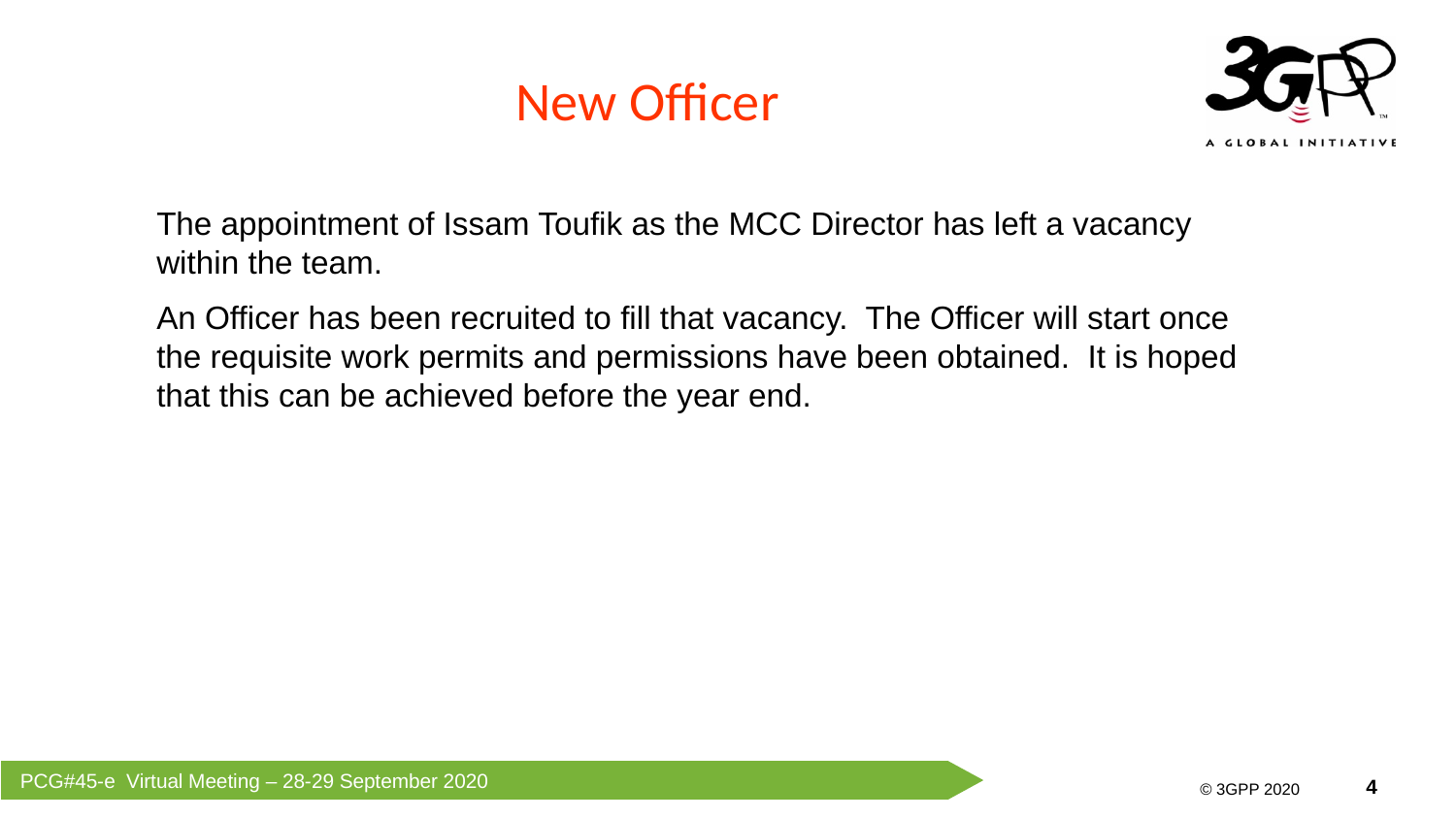

# New Officer
The appointment of Issam Toufik as the MCC Director has left a vacancy within the team.
An Officer has been recruited to fill that vacancy.  The Officer will start once the requisite work permits and permissions have been obtained.  It is hoped that this can be achieved before the year end.